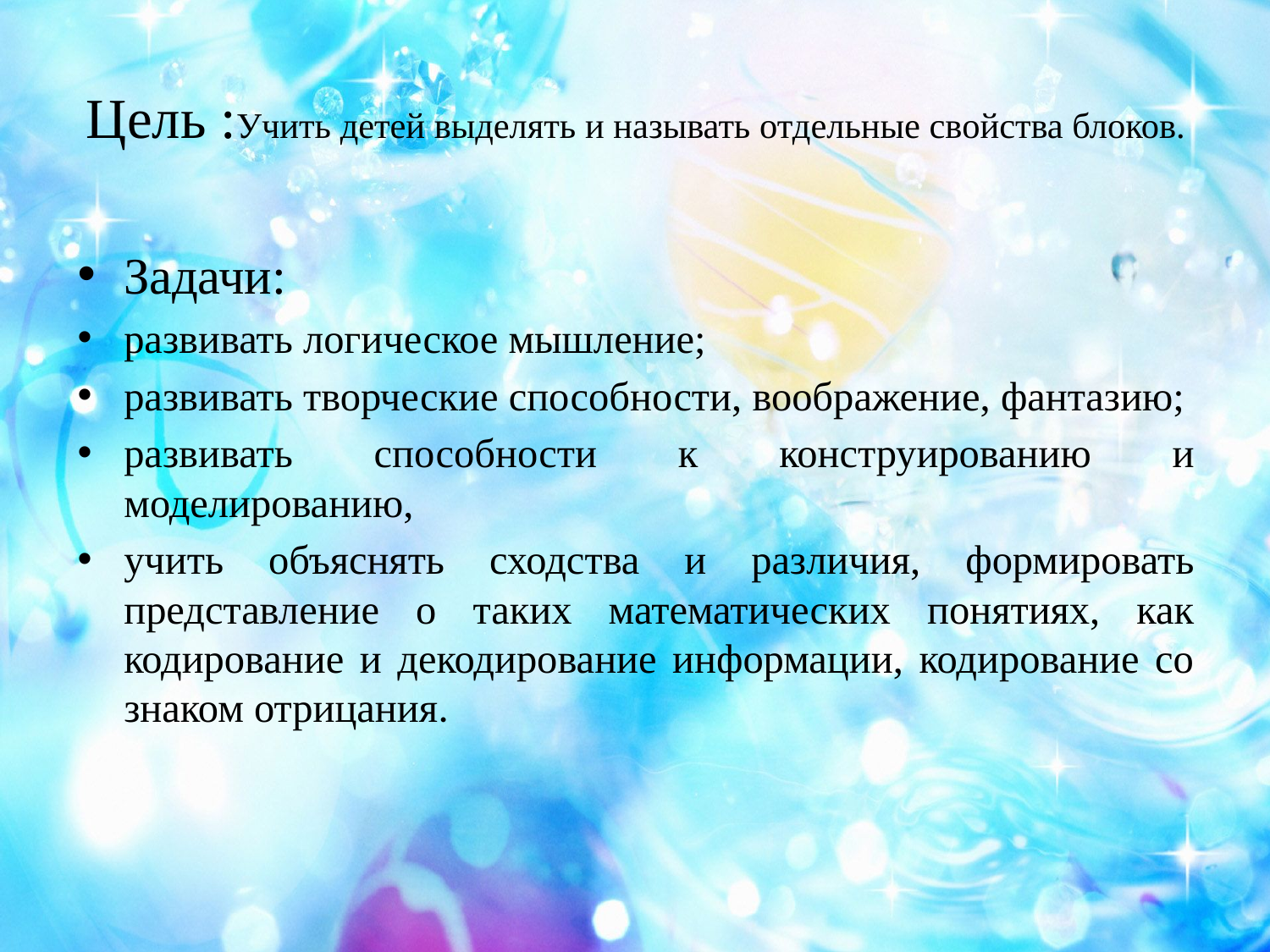

# Цель :Учить детей выделять и называть отдельные свойства блоков.
Задачи:
развивать логическое мышление;
развивать творческие способности, воображение, фантазию;
развивать способности к конструированию и моделированию,
учить объяснять сходства и различия, формировать представление о таких математических понятиях, как кодирование и декодирование информации, кодирование со знаком отрицания.